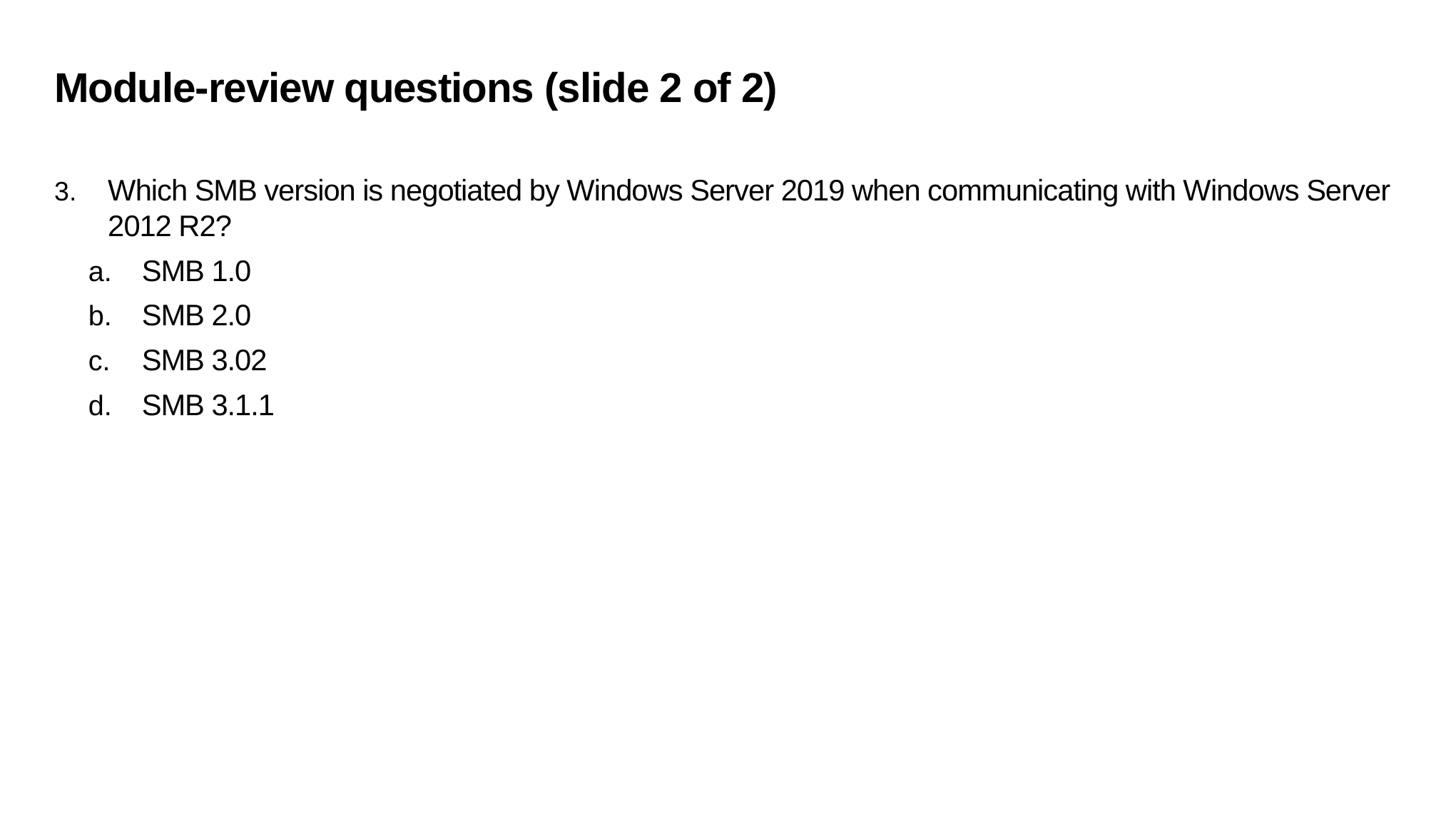

# Module-review questions (slide 2 of 2)
Which SMB version is negotiated by Windows Server 2019 when communicating with Windows Server 2012 R2?
SMB 1.0
SMB 2.0
SMB 3.02
SMB 3.1.1